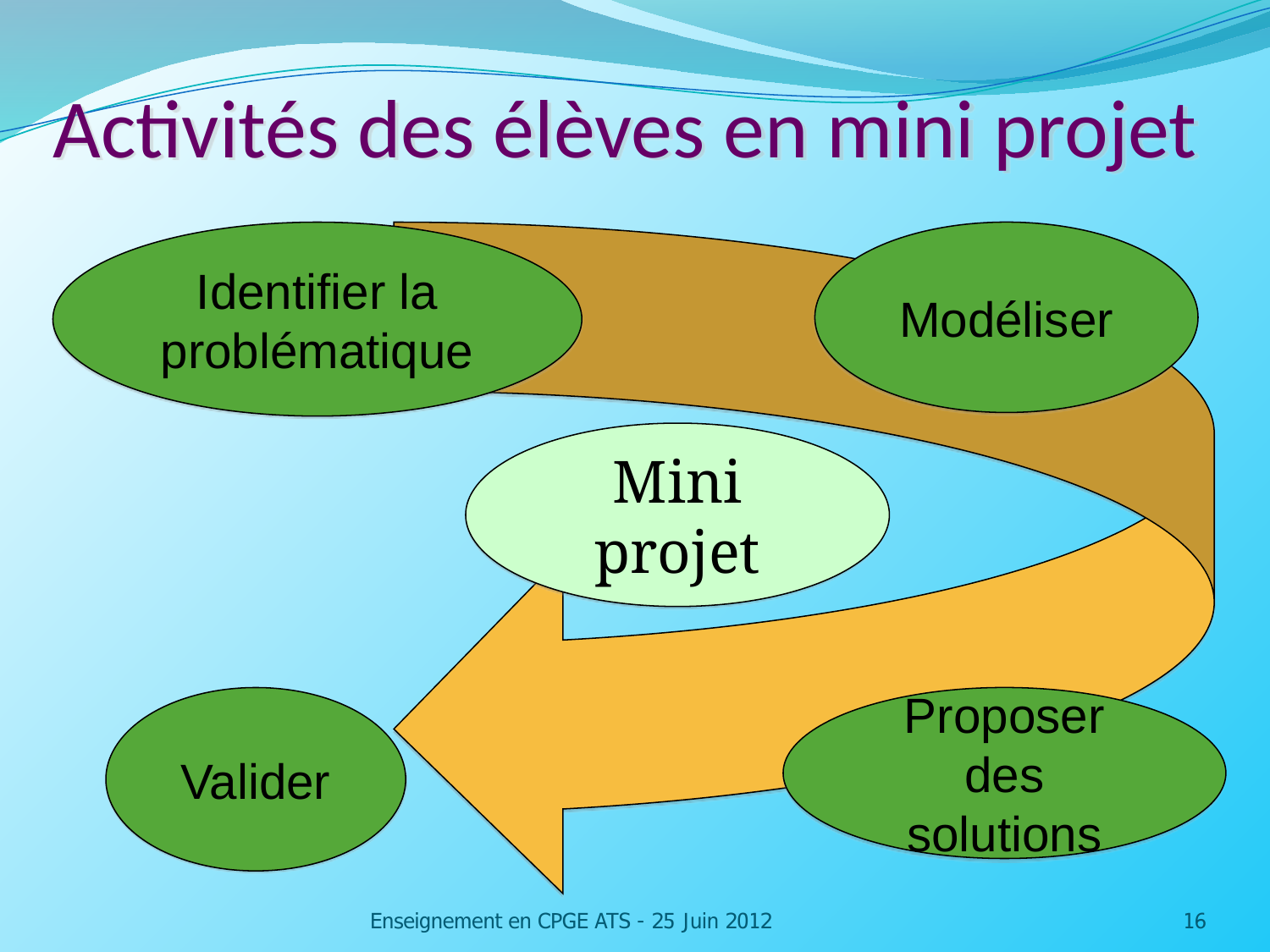

# Activités des élèves en mini projet
Identifier la problématique

Modéliser
Mini projet
Valider
Proposer des solutions
Enseignement en CPGE ATS - 25 Juin 2012
16